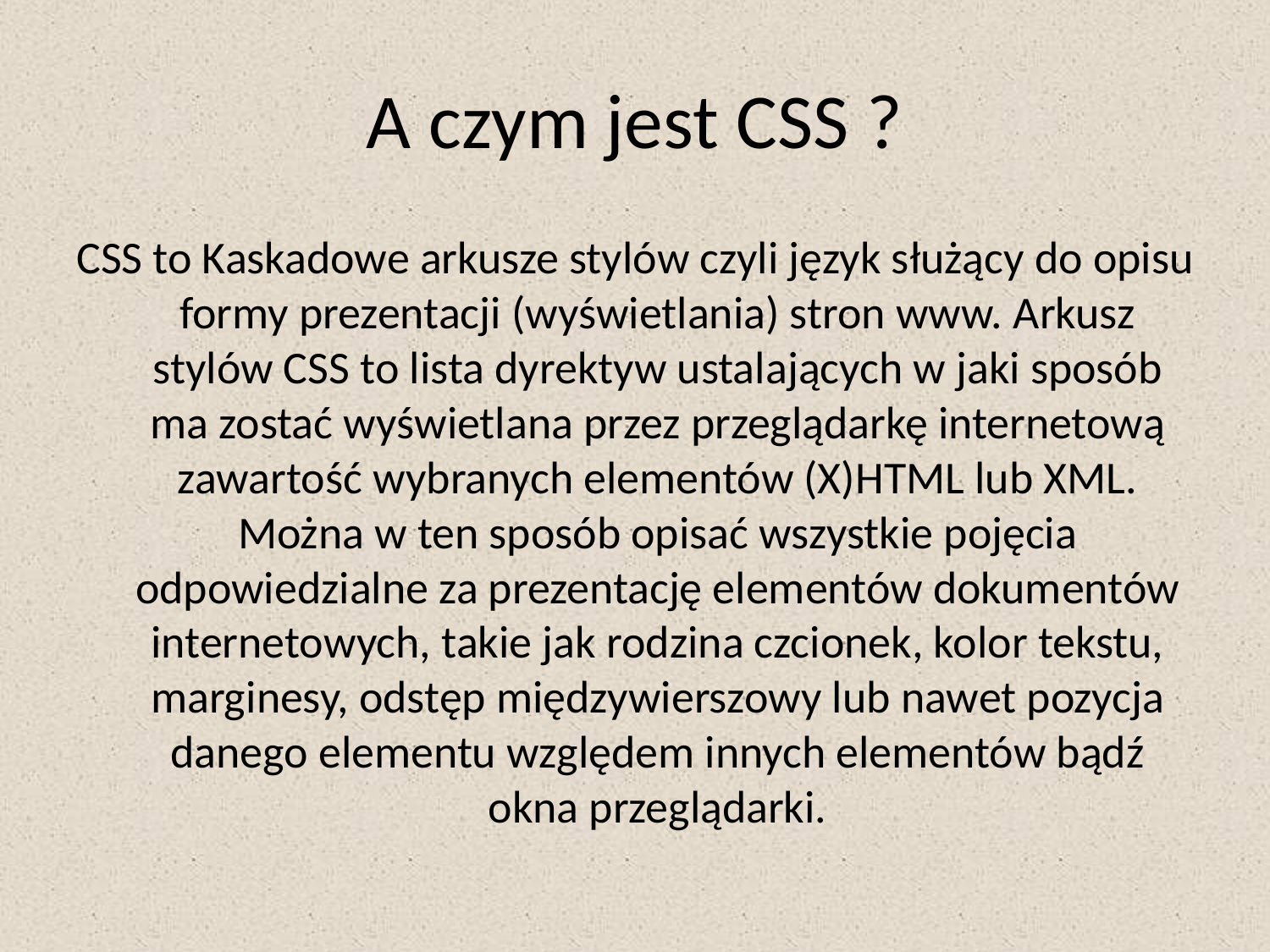

# A czym jest CSS ?
CSS to Kaskadowe arkusze stylów czyli język służący do opisu formy prezentacji (wyświetlania) stron www. Arkusz stylów CSS to lista dyrektyw ustalających w jaki sposób ma zostać wyświetlana przez przeglądarkę internetową zawartość wybranych elementów (X)HTML lub XML. Można w ten sposób opisać wszystkie pojęcia odpowiedzialne za prezentację elementów dokumentów internetowych, takie jak rodzina czcionek, kolor tekstu, marginesy, odstęp międzywierszowy lub nawet pozycja danego elementu względem innych elementów bądź okna przeglądarki.